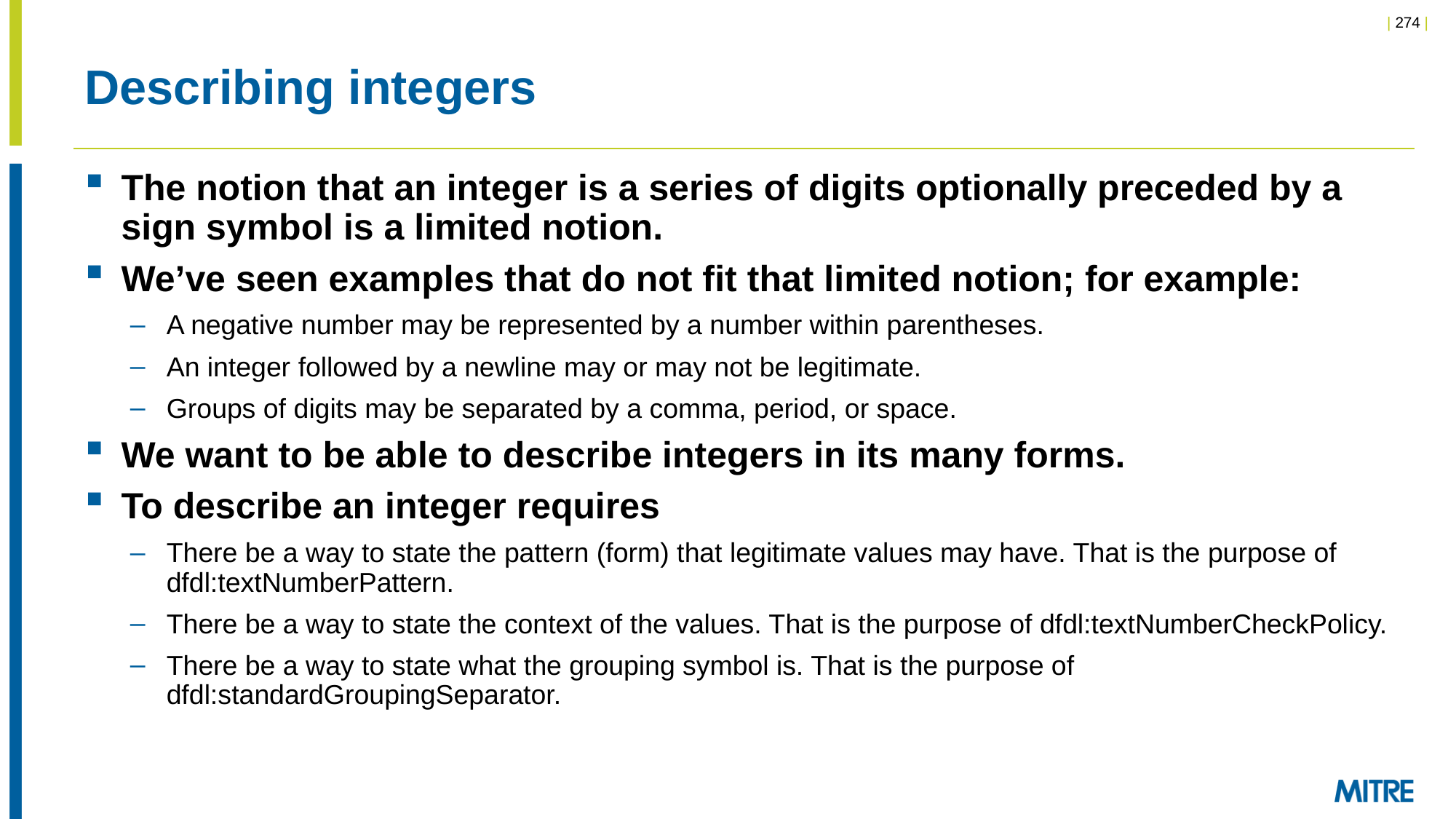

# Describing integers
The notion that an integer is a series of digits optionally preceded by a sign symbol is a limited notion.
We’ve seen examples that do not fit that limited notion; for example:
A negative number may be represented by a number within parentheses.
An integer followed by a newline may or may not be legitimate.
Groups of digits may be separated by a comma, period, or space.
We want to be able to describe integers in its many forms.
To describe an integer requires
There be a way to state the pattern (form) that legitimate values may have. That is the purpose of dfdl:textNumberPattern.
There be a way to state the context of the values. That is the purpose of dfdl:textNumberCheckPolicy.
There be a way to state what the grouping symbol is. That is the purpose of dfdl:standardGroupingSeparator.